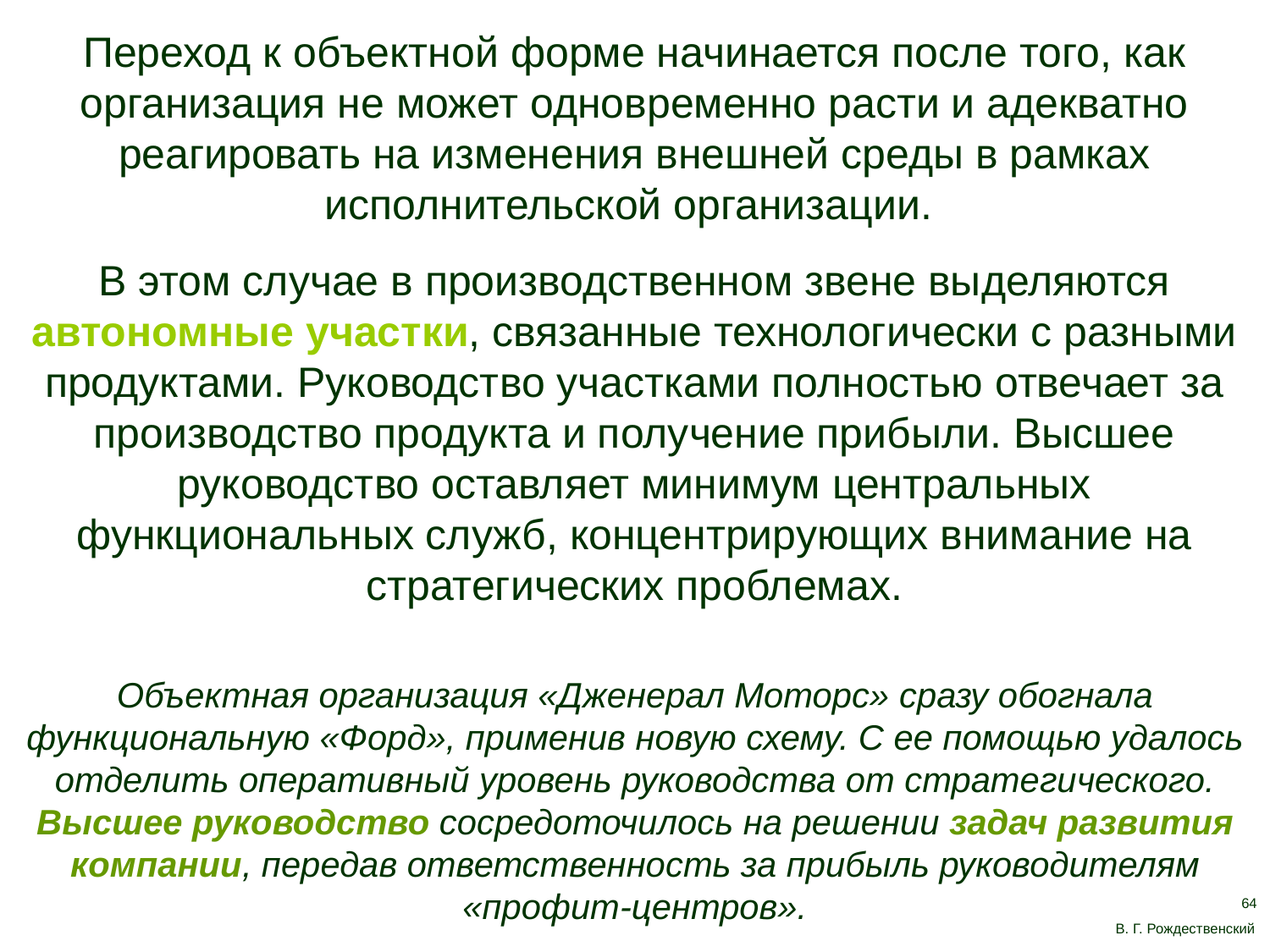

Переход к объектной форме начинается после того, как организация не может одновременно расти и адекватно реагировать на изменения внешней среды в рамках исполнительской организации.

В этом случае в производственном звене выделяются автономные участки, связанные технологически с разными продуктами. Руководство участками полностью отвечает за производство продукта и получение прибыли. Высшее руководство оставляет минимум центральных функциональных служб, концентрирующих внимание на стратегических проблемах.
Объектная организация «Дженерал Моторс» сразу обогнала функциональную «Форд», применив новую схему. С ее помощью удалось отделить оперативный уровень руководства от стратегического. Высшее руководство сосредоточилось на решении задач развития компании, передав ответственность за прибыль руководителям «профит-центров».
64
В. Г. Рождественский